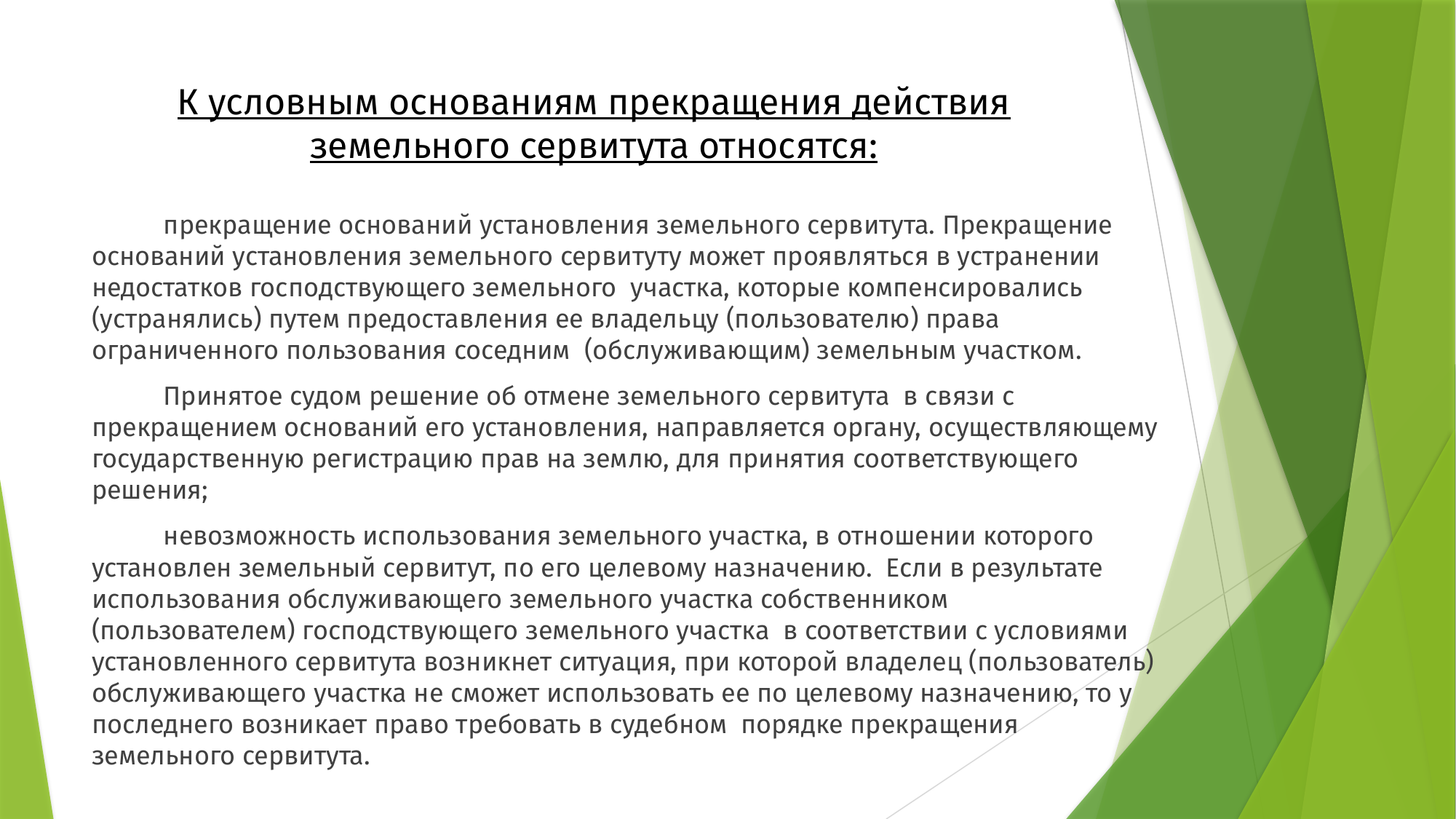

# К условным основаниям прекращения действия земельного сервитута относятся:
прекращение оснований установления земельного сервитута. Прекращение оснований установления земельного сервитуту может проявляться в устранении недостатков господствующего земельного  участка, которые компенсировались (устранялись) путем предоставления ее владельцу (пользователю) права ограниченного пользования соседним  (обслуживающим) земельным участком.
Принятое судом решение об отмене земельного сервитута  в связи с прекращением оснований его установления, направляется органу, осуществляющему государственную регистрацию прав на землю, для принятия соответствующего решения;
невозможность использования земельного участка, в отношении которого установлен земельный сервитут, по его целевому назначению.  Если в результате использования обслуживающего земельного участка собственником (пользователем) господствующего земельного участка  в соответствии с условиями установленного сервитута возникнет ситуация, при которой владелец (пользователь) обслуживающего участка не сможет использовать ее по целевому назначению, то у последнего возникает право требовать в судебном  порядке прекращения земельного сервитута.